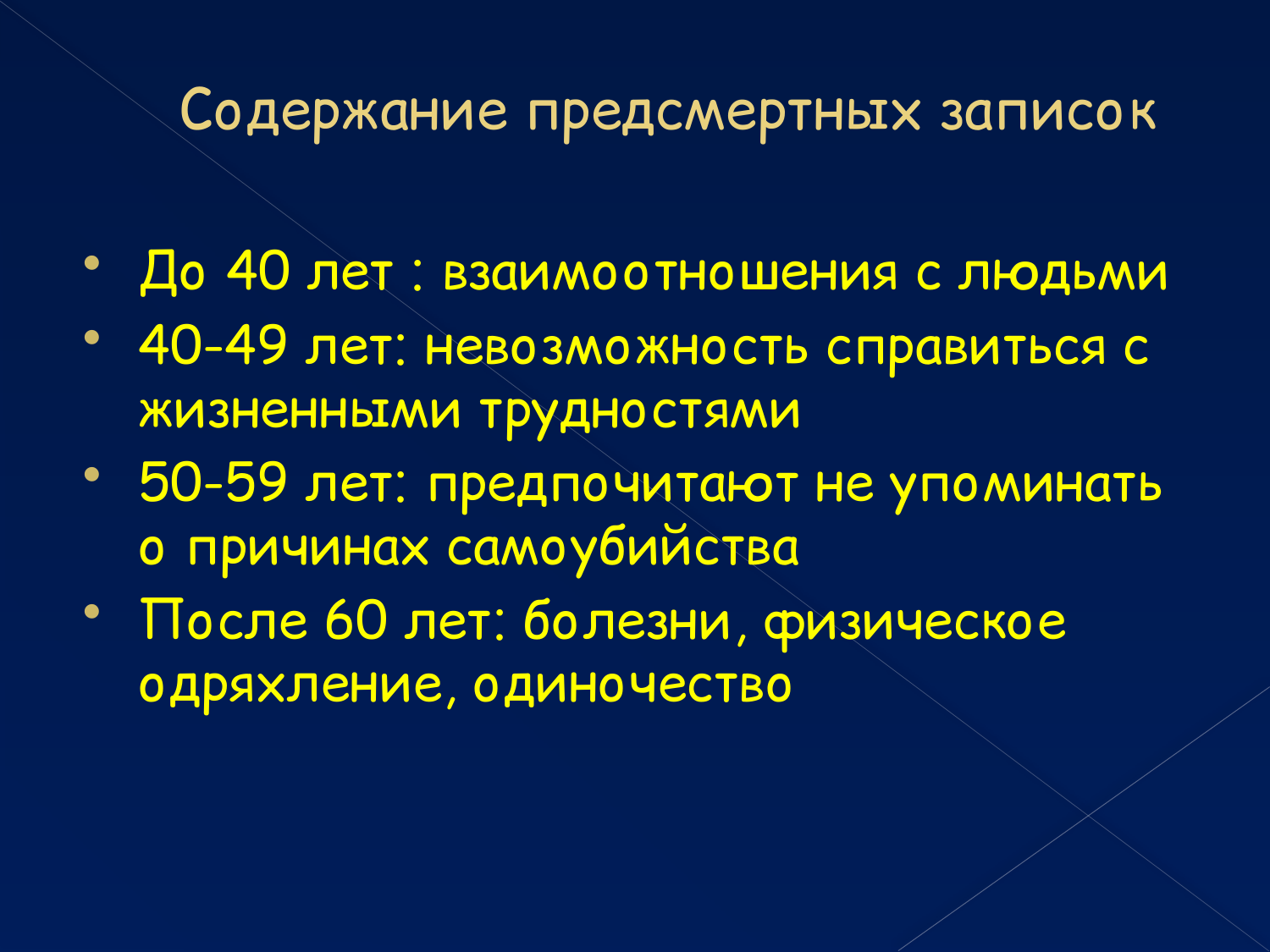

# Содержание предсмертных записок

До 40 лет : взаимоотношения с людьми
40-49 лет: невозможность справиться с жизненными трудностями
50-59 лет: предпочитают не упоминать о причинах самоубийства
После 60 лет: болезни, физическое одряхление, одиночество